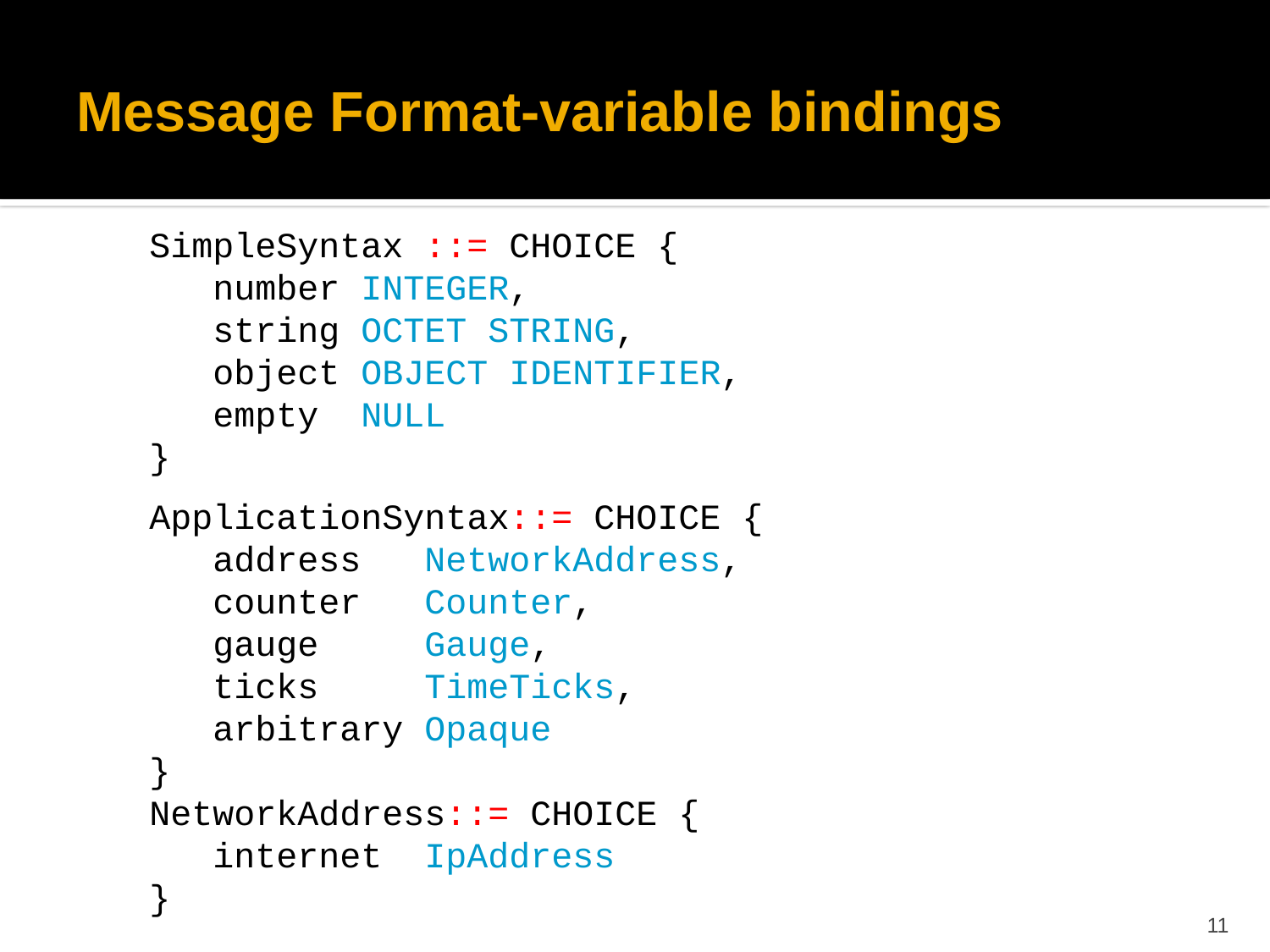

# Message Format-variable bindings
SimpleSyntax ::= CHOICE {
   number INTEGER,
   string OCTET STRING,
   object OBJECT IDENTIFIER,
   empty  NULL
}
ApplicationSyntax::= CHOICE {
   address   NetworkAddress,
   counter   Counter,
   gauge     Gauge,
   ticks     TimeTicks,
   arbitrary Opaque
}
NetworkAddress::= CHOICE {
   internet  IpAddress
}
11